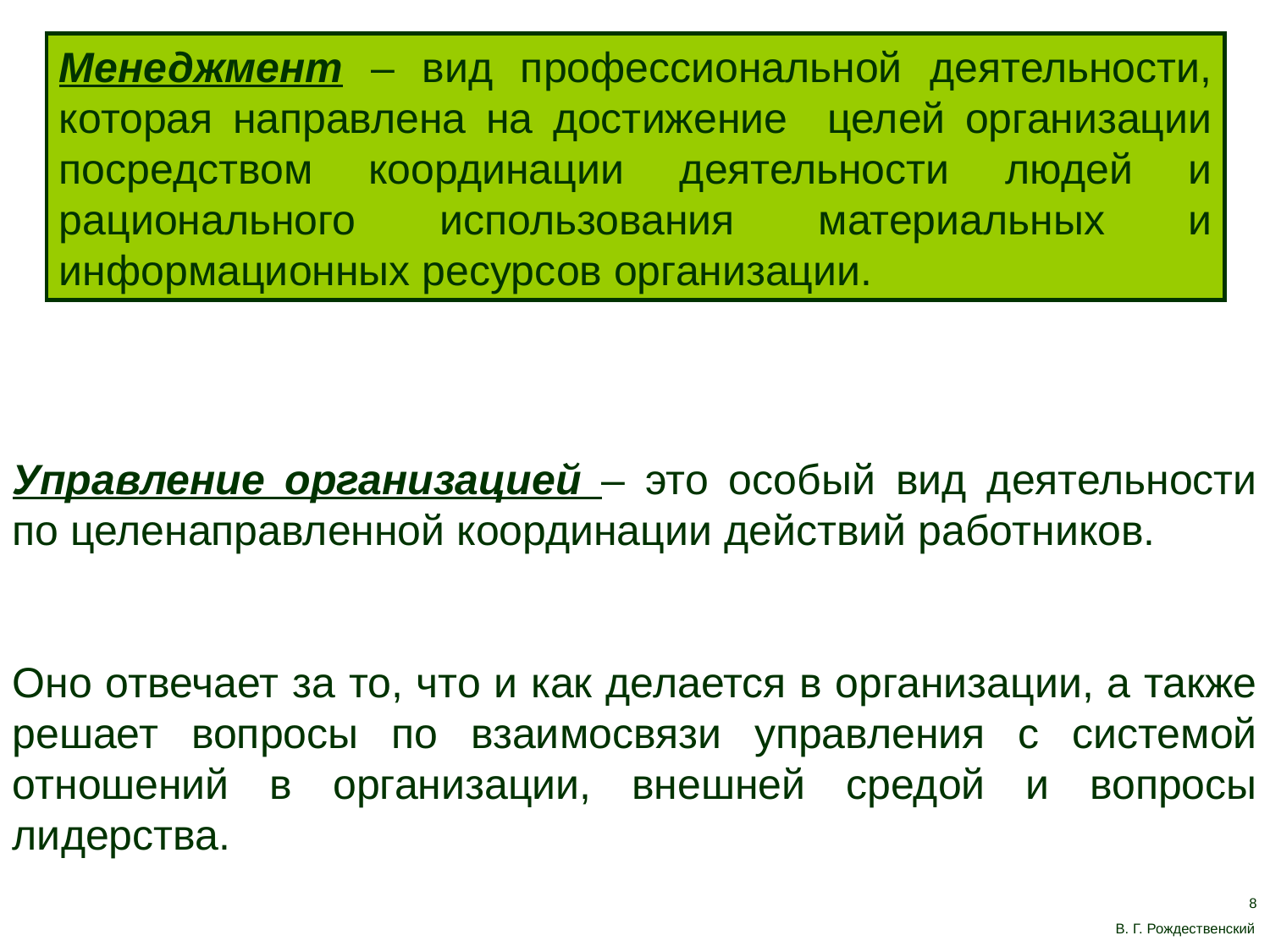

Менеджмент – вид профессиональной деятельности, которая направлена на достижение  целей организации посредством координации деятельности людей и рационального использования материальных и информационных ресурсов организации.
Управление организацией – это особый вид деятельности по целенаправленной координации действий работников.

Оно отвечает за то, что и как делается в организации, а также решает вопросы по взаимосвязи управления с системой отношений в организации, внешней средой и вопросы лидерства.
8
В. Г. Рождественский